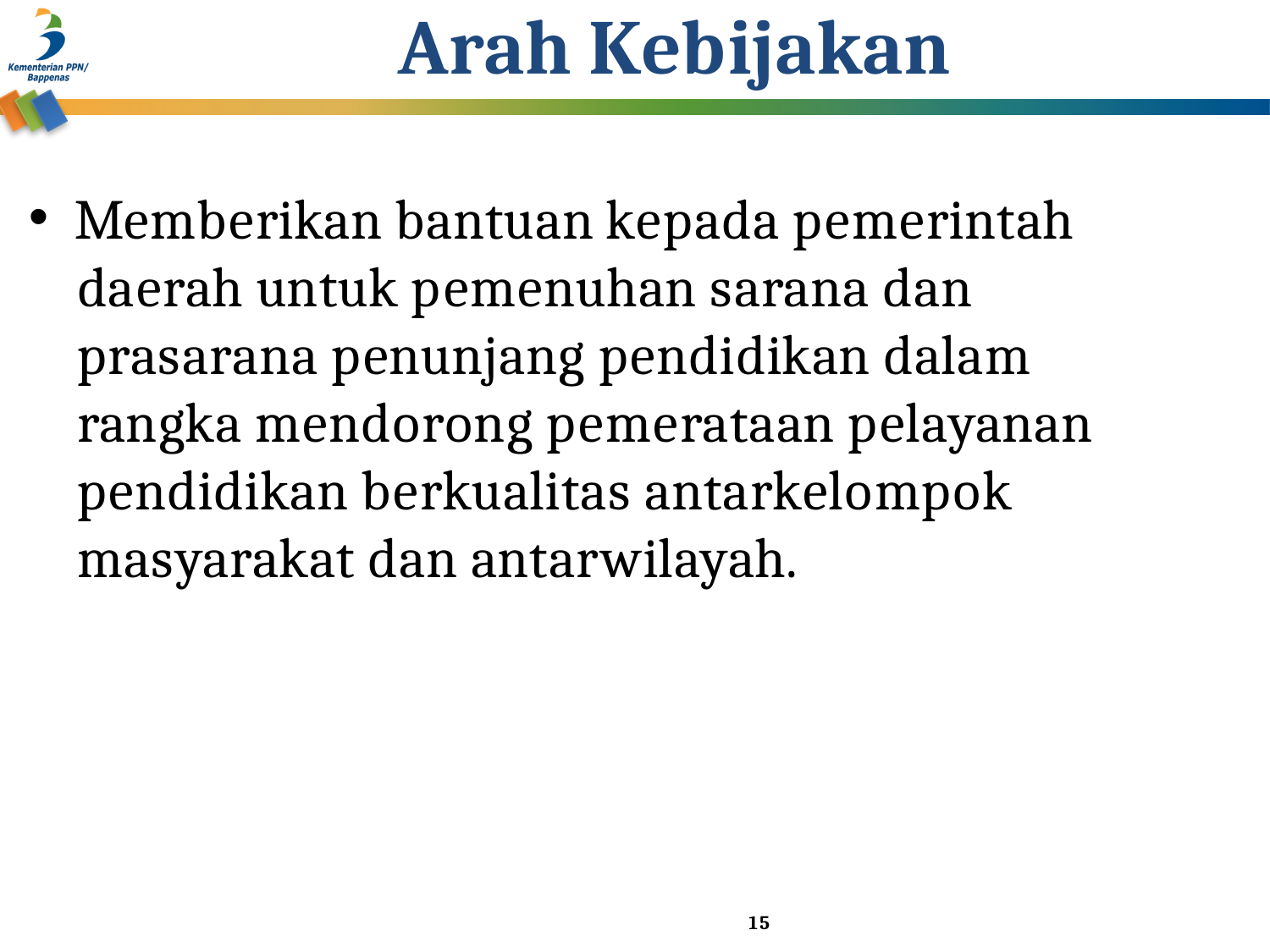

# Arah Kebijakan
Memberikan bantuan kepada pemerintah daerah untuk pemenuhan sarana dan prasarana penunjang pendidikan dalam rangka mendorong pemerataan pelayanan pendidikan berkualitas antarkelompok masyarakat dan antarwilayah.

15